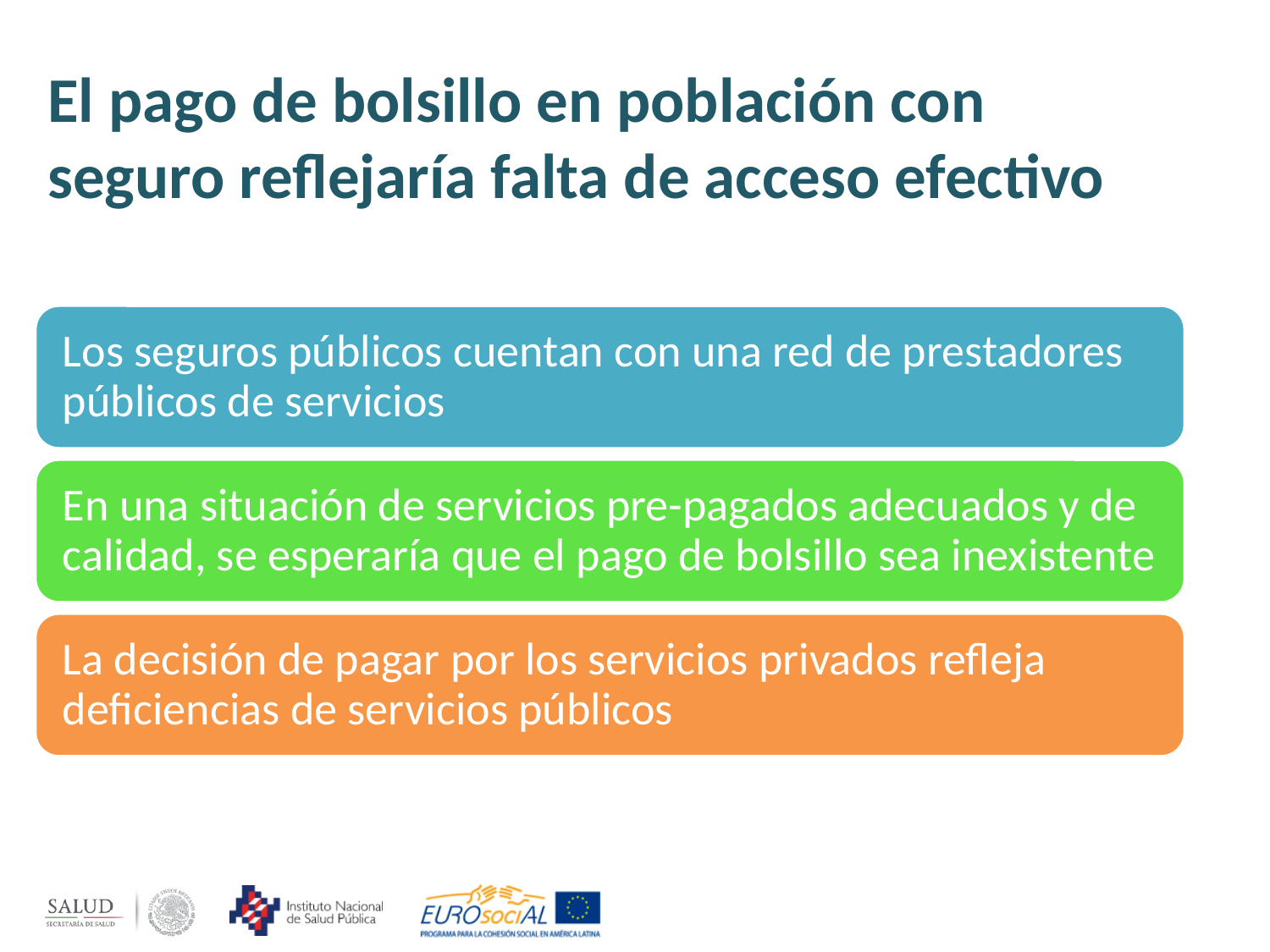

# El pago de bolsillo en población con seguro reflejaría falta de acceso efectivo
Los seguros públicos cuentan con una red de prestadores públicos de servicios
En una situación de servicios pre-pagados adecuados y de calidad, se esperaría que el pago de bolsillo sea inexistente
La decisión de pagar por los servicios privados refleja deficiencias de servicios públicos